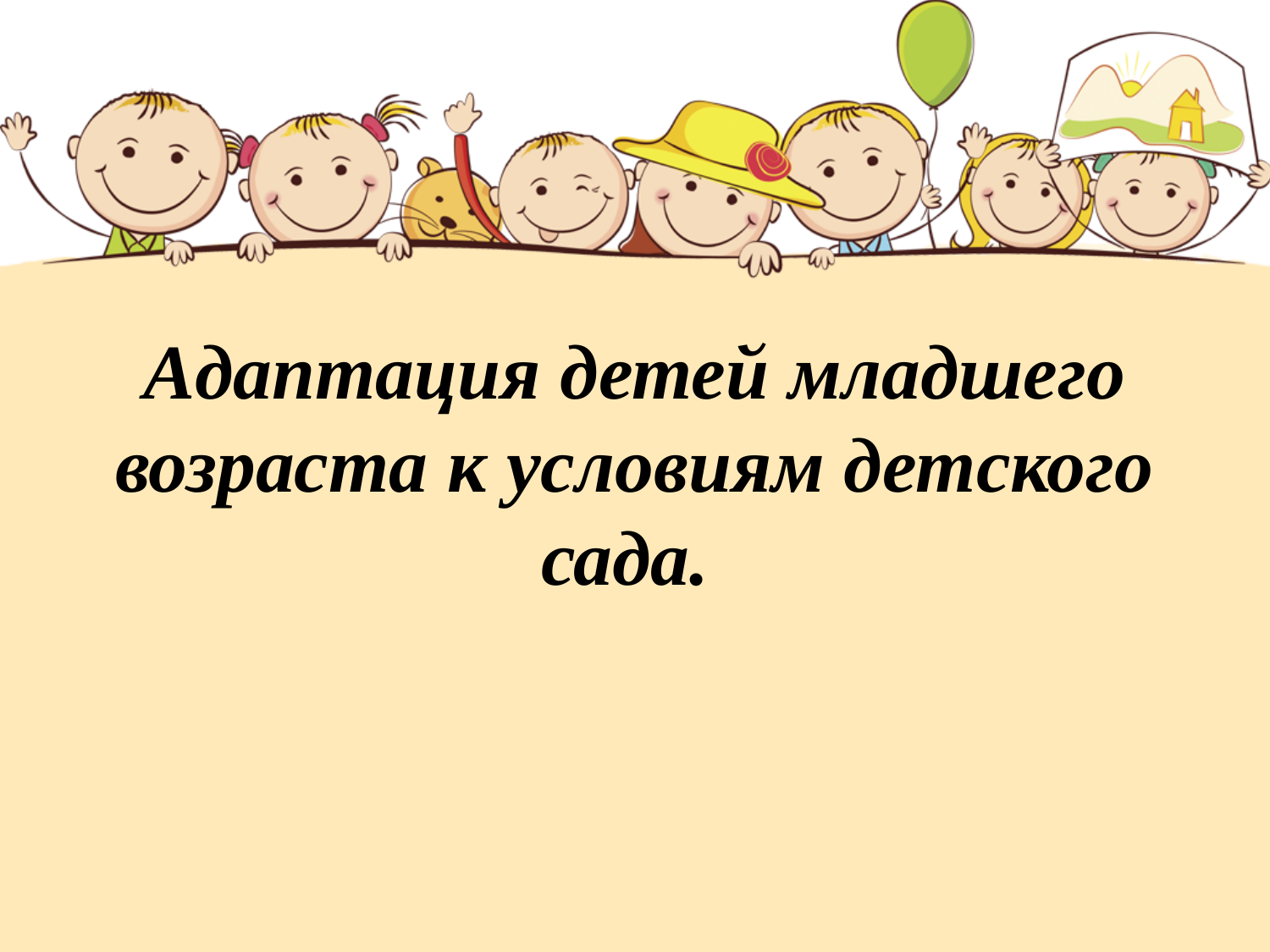

Адаптация детей младшего возраста к условиям детского сада.